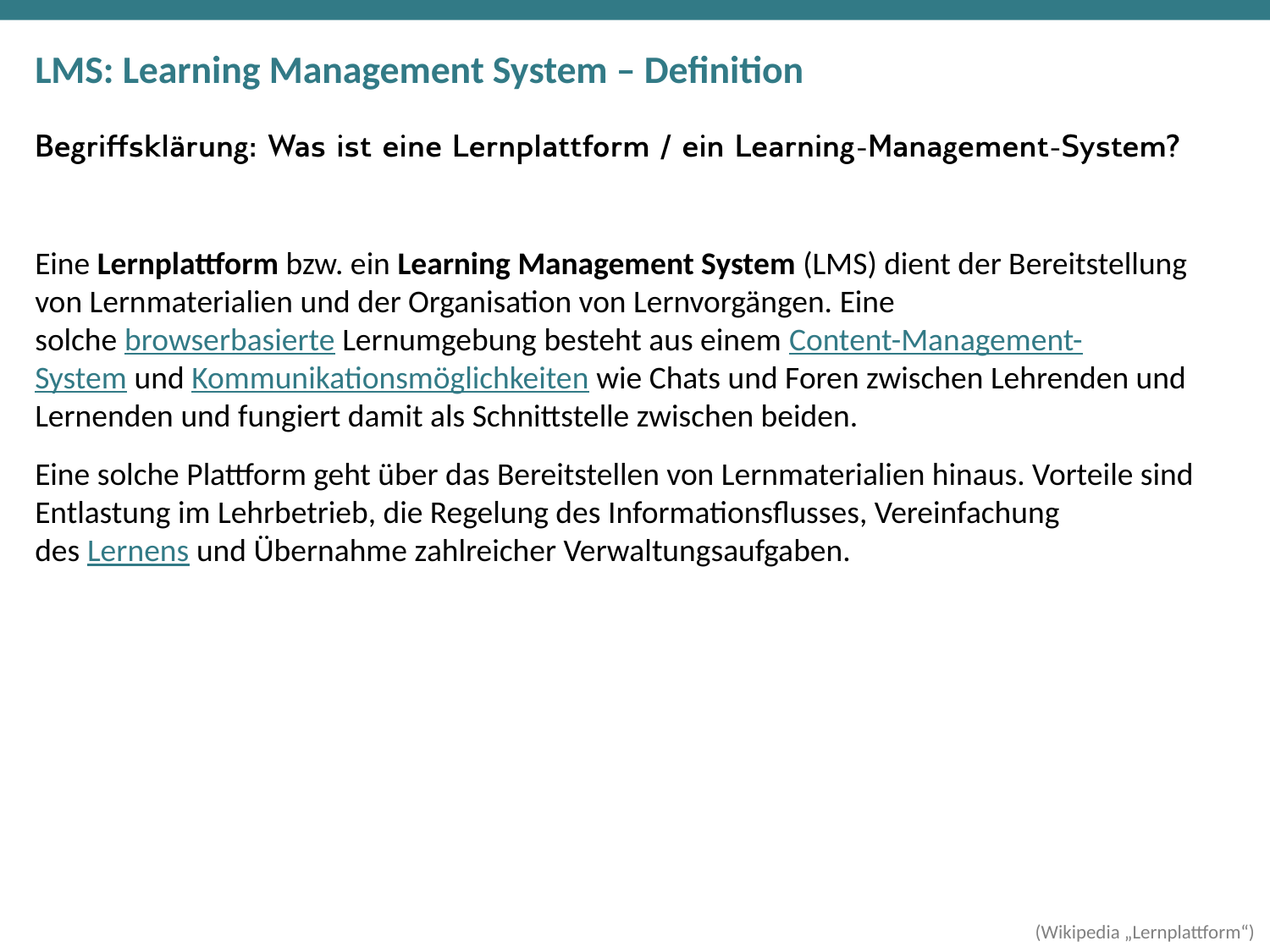

# LMS: Learning Management System – Definition
Begriffsklärung: Was ist eine Lernplattform / ein Learning-Management-System?

Eine Lernplattform bzw. ein Learning Management System (LMS) dient der Bereitstellung von Lernmaterialien und der Organisation von Lernvorgängen. Eine solche browserbasierte Lernumgebung besteht aus einem Content-Management-System und Kommunikationsmöglichkeiten wie Chats und Foren zwischen Lehrenden und Lernenden und fungiert damit als Schnittstelle zwischen beiden.
Eine solche Plattform geht über das Bereitstellen von Lernmaterialien hinaus. Vorteile sind Entlastung im Lehrbetrieb, die Regelung des Informationsflusses, Vereinfachung des Lernens und Übernahme zahlreicher Verwaltungsaufgaben.

(Wikipedia „Lernplattform“)